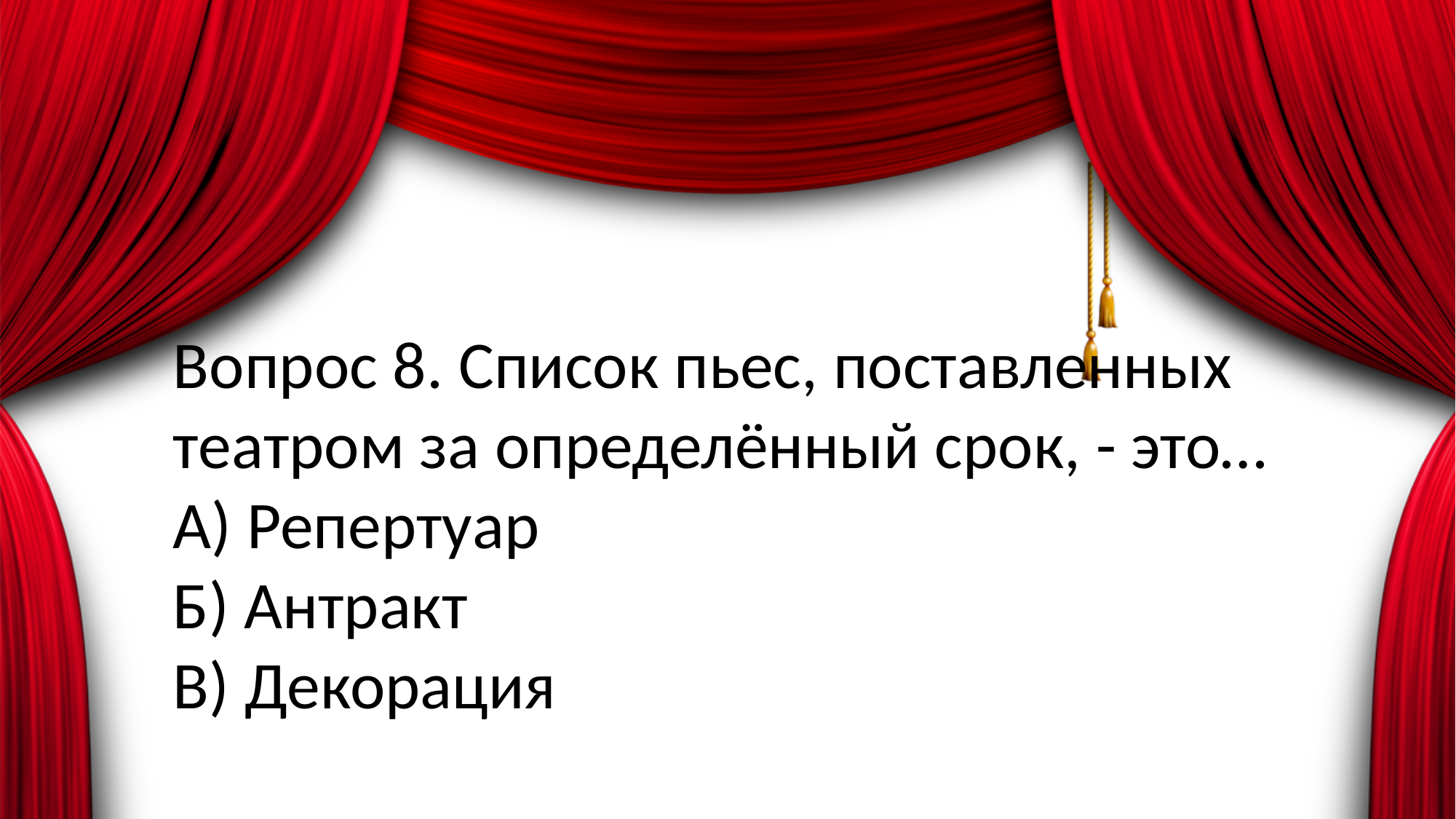

# Вопрос 8. Список пьес, поставленных театром за определённый срок, - это… А) Репертуар Б) Антракт В) Декорация